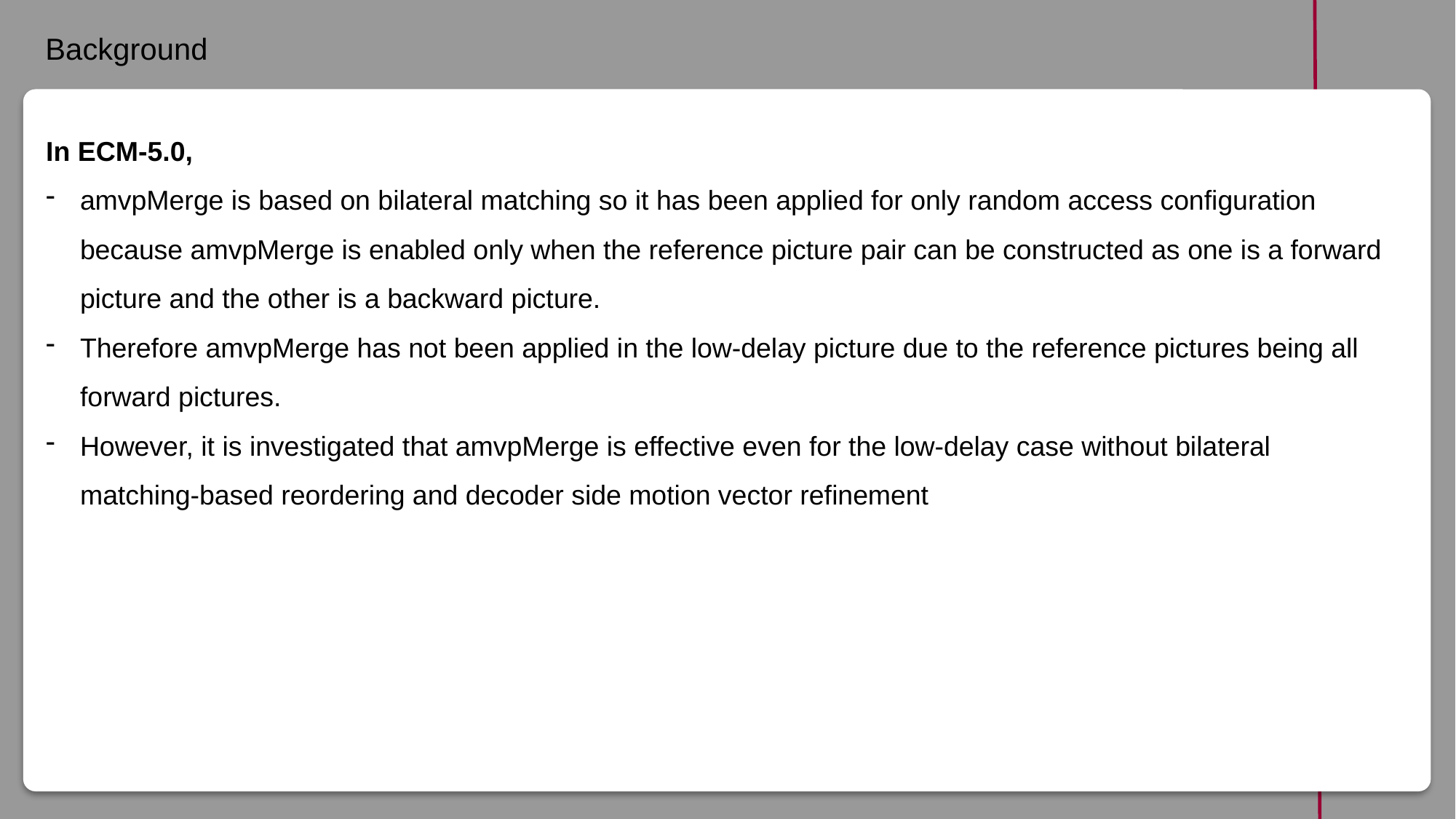

Background

In ECM-5.0,
amvpMerge is based on bilateral matching so it has been applied for only random access configuration because amvpMerge is enabled only when the reference picture pair can be constructed as one is a forward picture and the other is a backward picture.
Therefore amvpMerge has not been applied in the low-delay picture due to the reference pictures being all forward pictures.
However, it is investigated that amvpMerge is effective even for the low-delay case without bilateral matching-based reordering and decoder side motion vector refinement